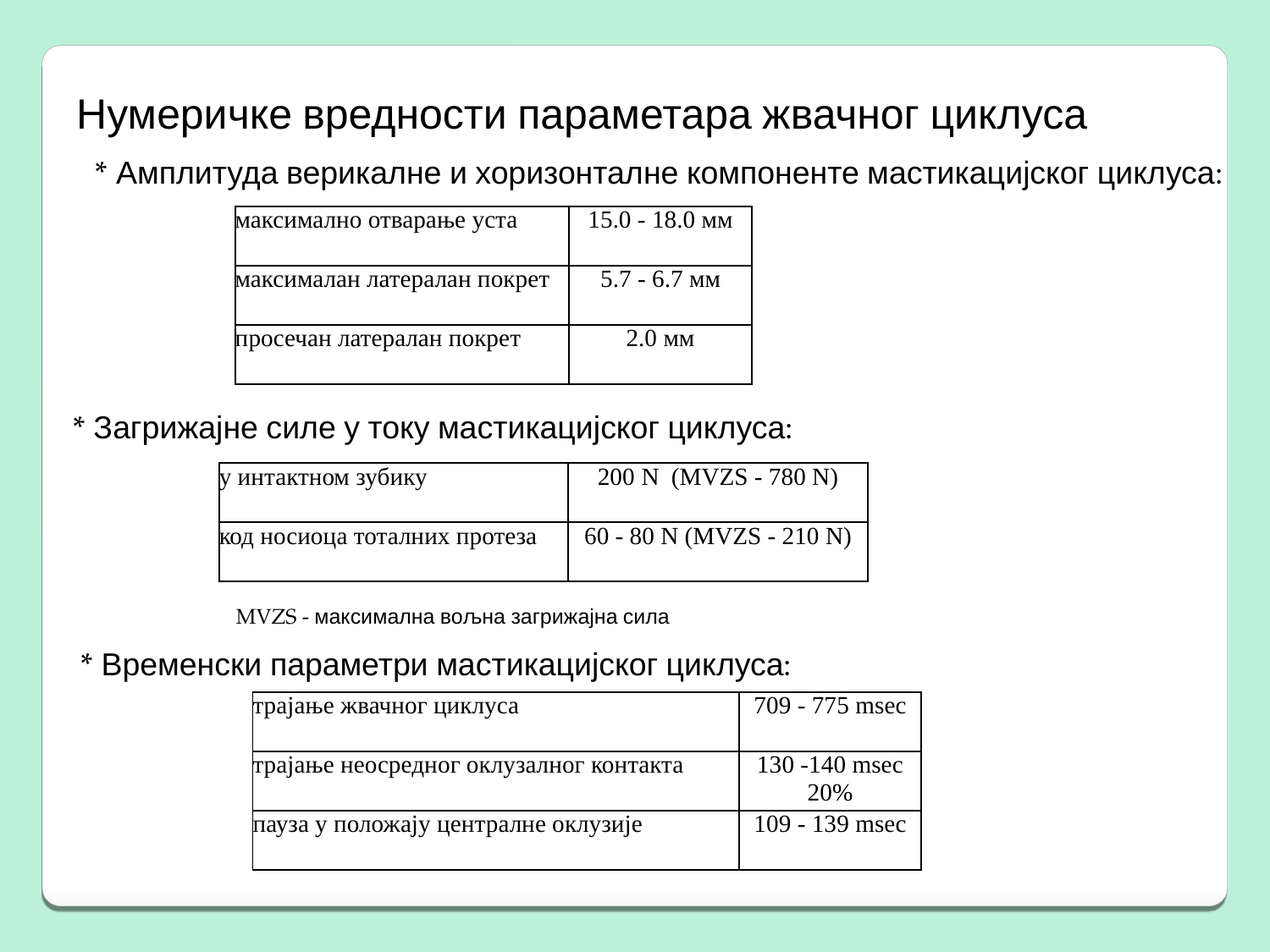

Нумеричке вредности параметара жвачног циклуса
      * Амплитуда верикалне и хоризонталне компоненте мастикацијског циклуса:

| максимално отварање уста | 15.0 - 18.0 мм |
| --- | --- |
| максималан латералан покрет | 5.7 - 6.7 мм |
| просечан латералан покрет | 2.0 мм |

 * Загрижајне силе у току мастикацијског циклуса:

| у интактном зубику | 200 N (MVZS - 780 N) |
| --- | --- |
| код носиоца тоталних протеза | 60 - 80 N (MVZS - 210 N) |
MVZS - максимална вољна загрижајна сила

 * Временски параметри мастикацијског циклуса:

| трајање жвачног циклуса | 709 - 775 msec |
| --- | --- |
| трајање неосредног оклузалног контакта | 130 -140 msec 20% |
| пауза у положају централне оклузије | 109 - 139 msec |